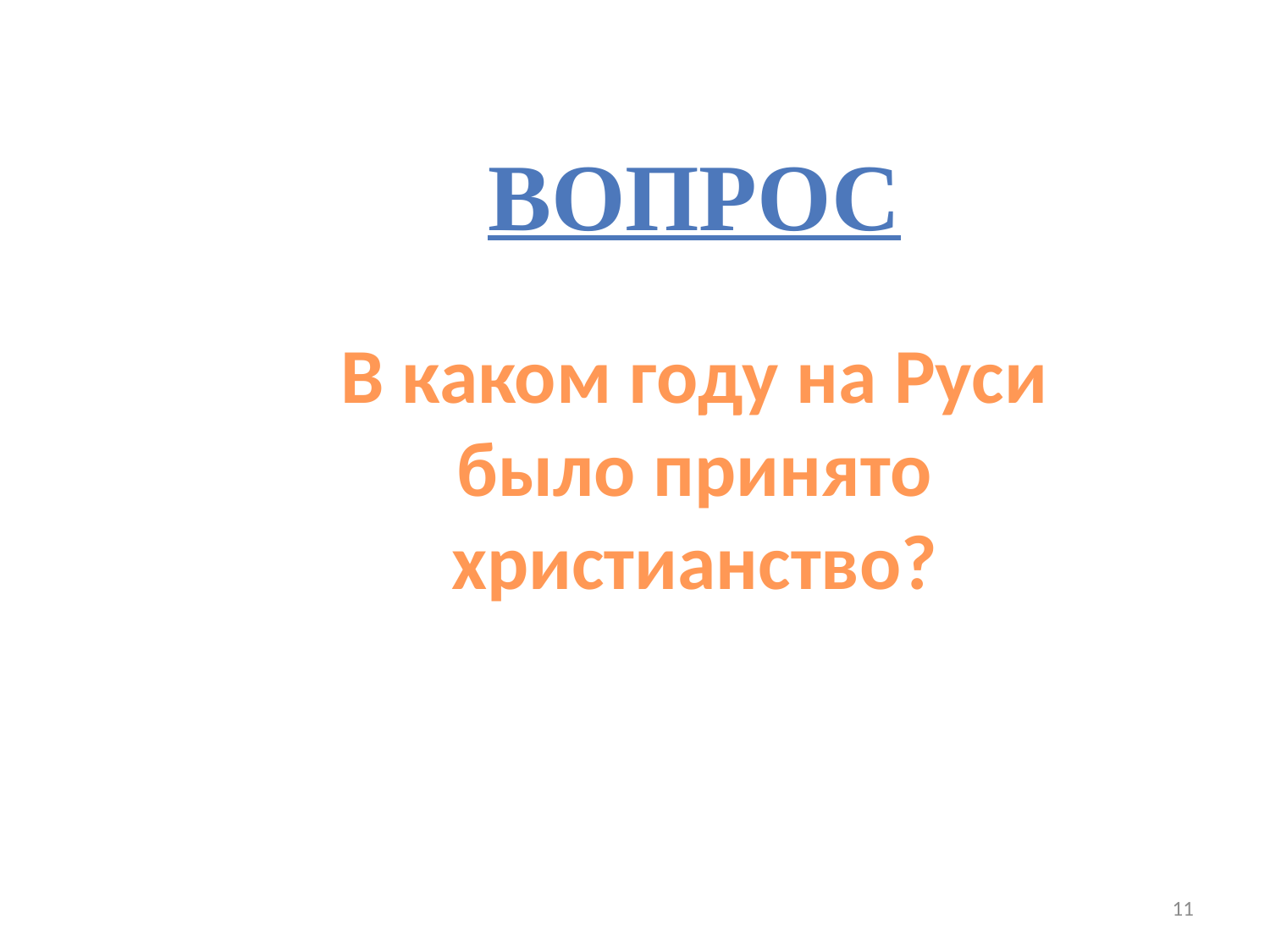

Вопрос

В каком году на Руси было принято христианство?
11